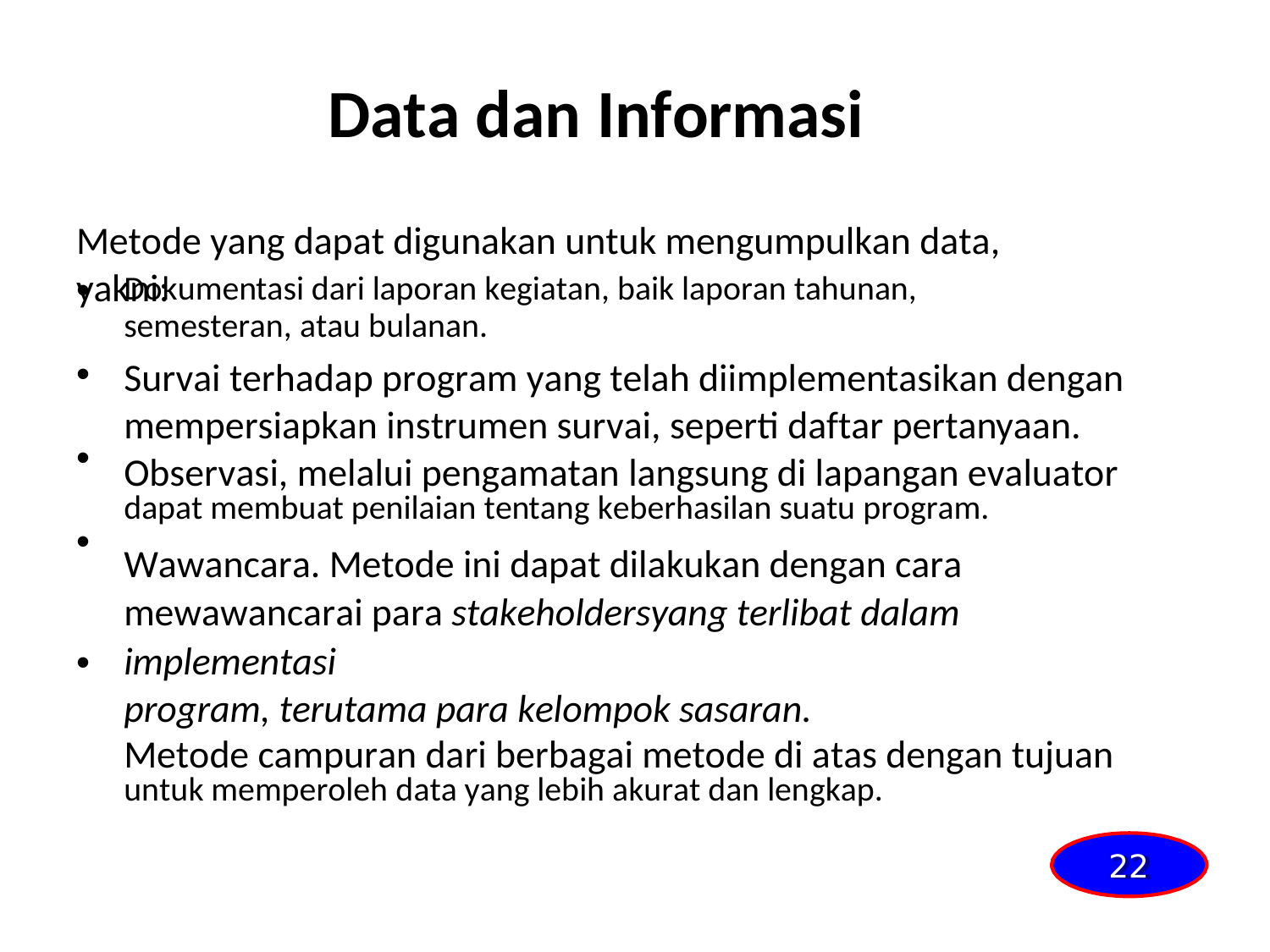

Data dan Informasi
Metode yang dapat digunakan untuk mengumpulkan data, yakni:
•
Dokumentasi dari laporan kegiatan, baik laporan tahunan,
semesteran, atau bulanan.
Survai terhadap program yang telah diimplementasikan dengan
mempersiapkan instrumen survai, seperti daftar pertanyaan.
Observasi, melalui pengamatan langsung di lapangan evaluator
dapat membuat penilaian tentang keberhasilan suatu program.
Wawancara. Metode ini dapat dilakukan dengan cara
mewawancarai para stakeholdersyang terlibat dalam implementasi
program, terutama para kelompok sasaran.
Metode campuran dari berbagai metode di atas dengan tujuan
untuk memperoleh data yang lebih akurat dan lengkap.
•
•
•
•

22